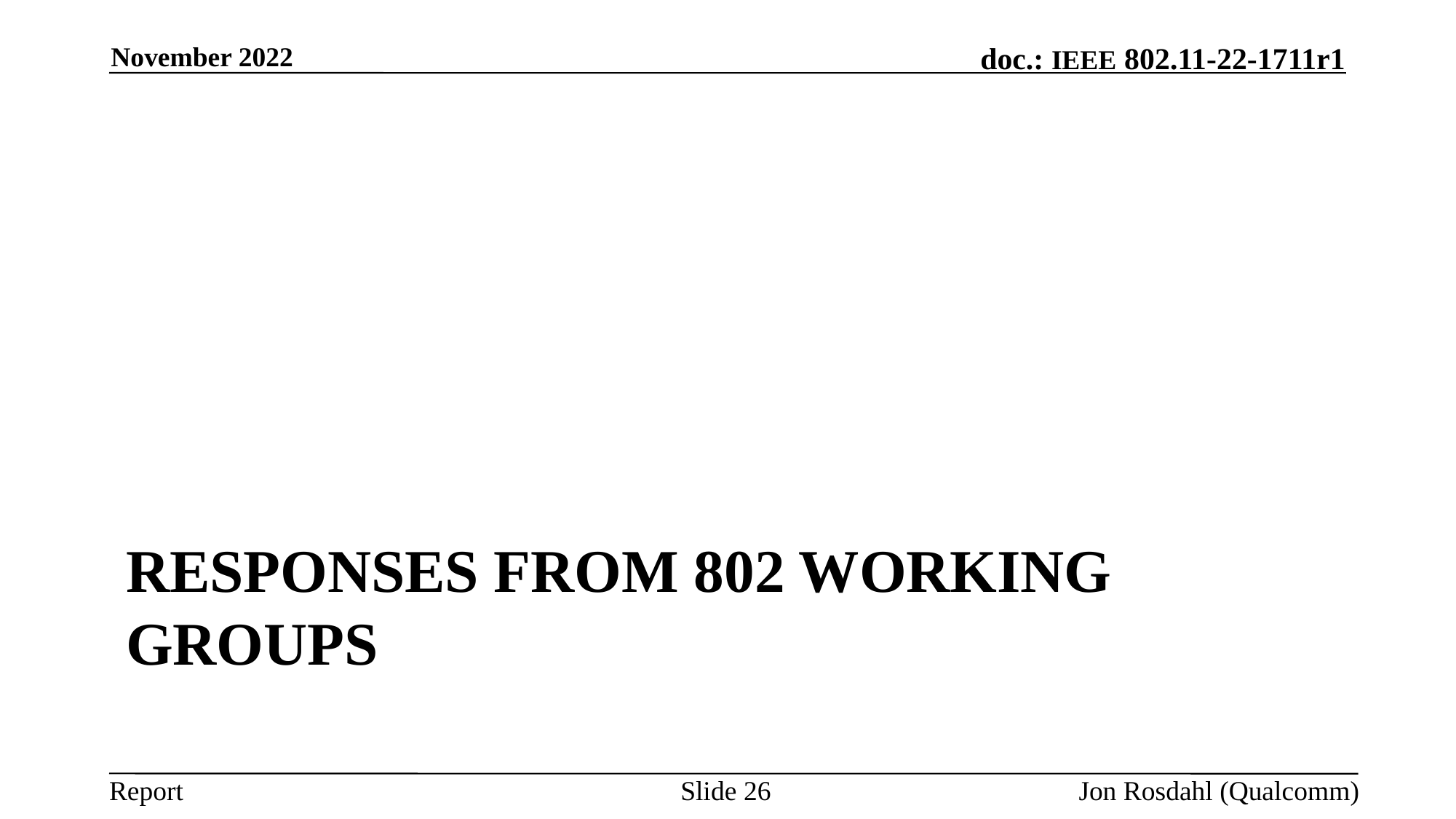

November 2022

# Responses from 802 Working Groups
Slide 26
Jon Rosdahl (Qualcomm)